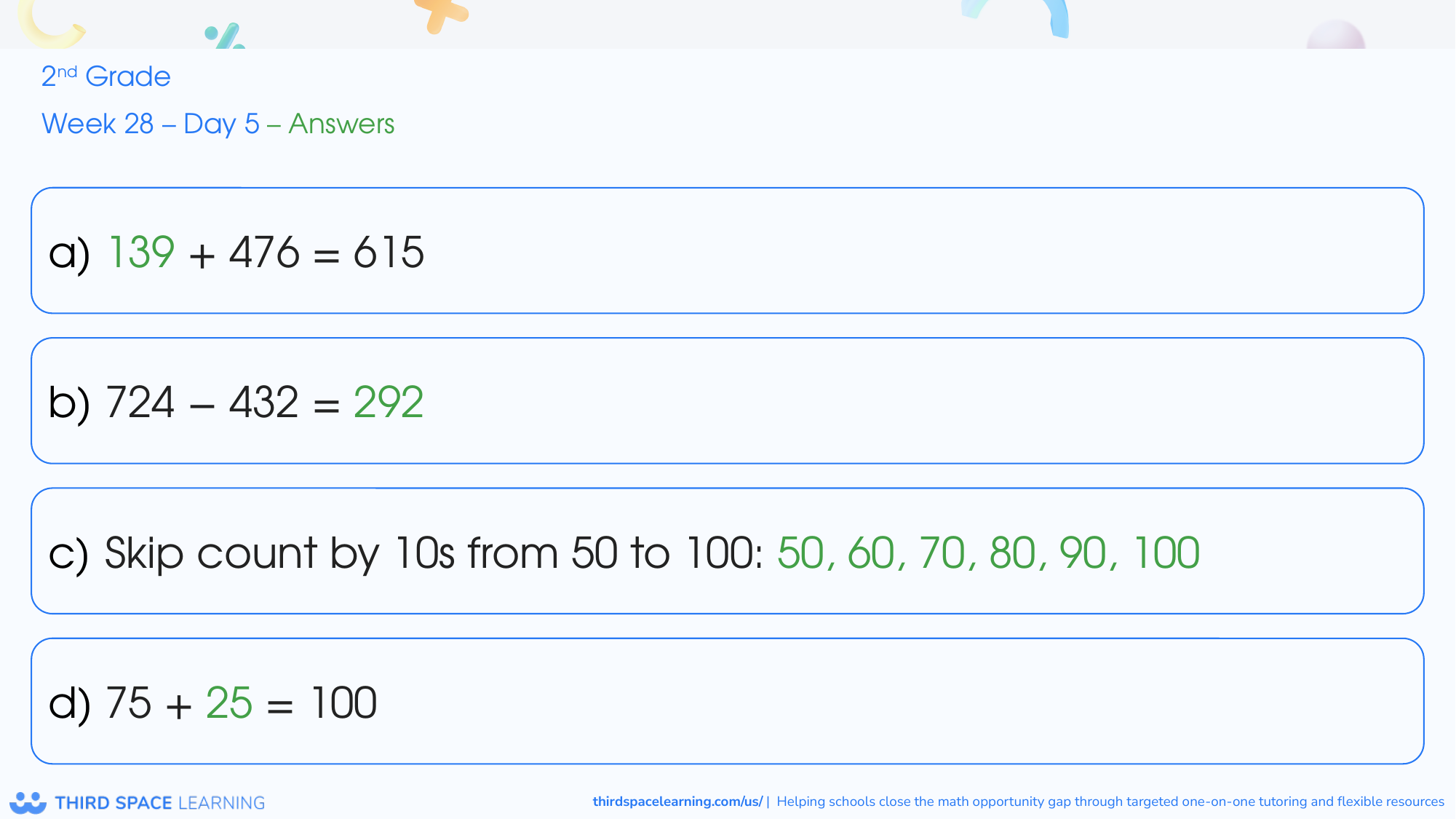

2nd Grade
Week 28 – Day 5 – Answers
139 + 476 = 615
724 − 432 = 292
Skip count by 10s from 50 to 100: 50, 60, 70, 80, 90, 100
75 + 25 = 100